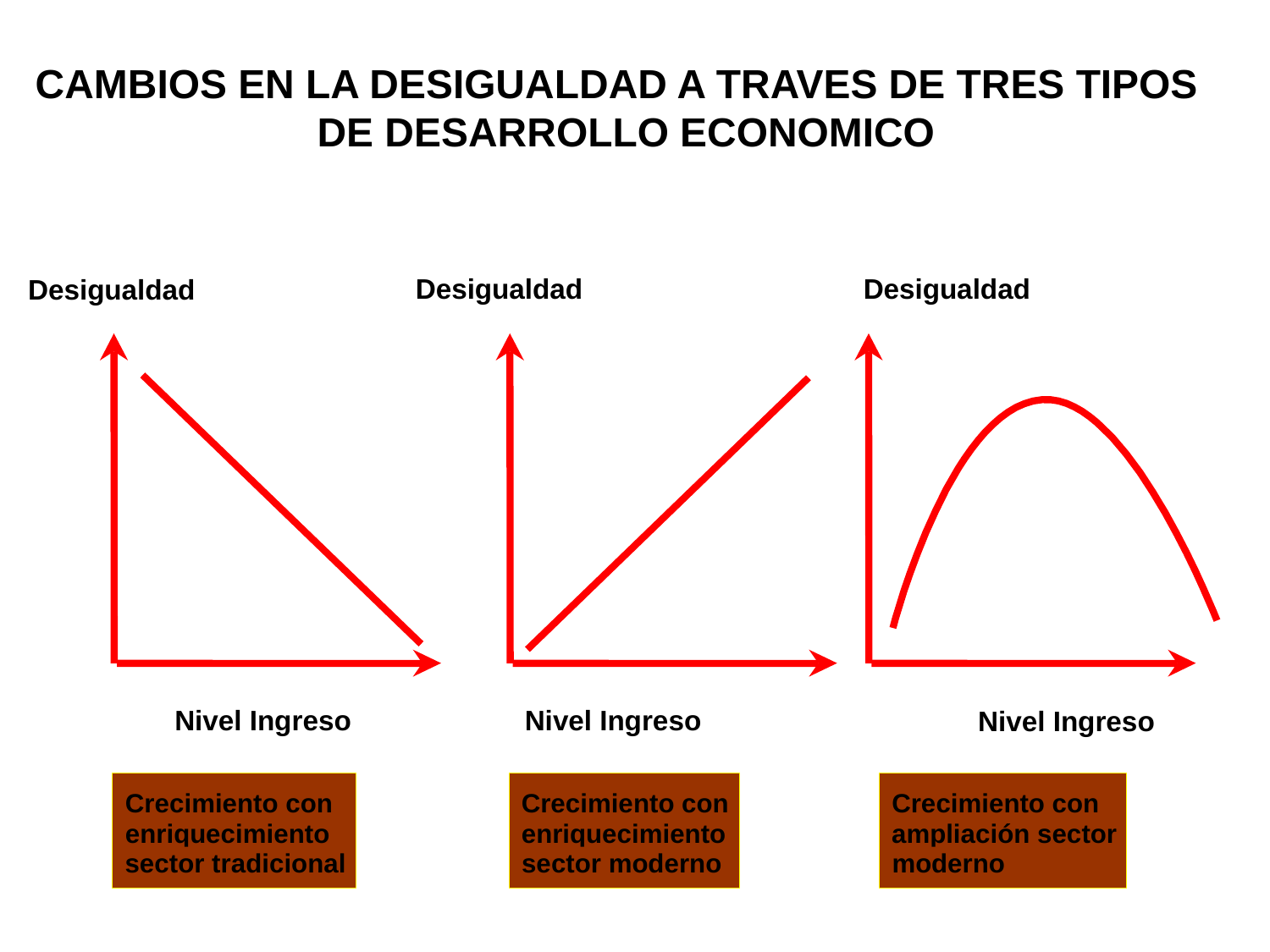

CAMBIOS EN LA DESIGUALDAD A TRAVES DE TRES TIPOS
DE DESARROLLO ECONOMICO
Desigualdad
Desigualdad
Desigualdad

Nivel Ingreso
Nivel Ingreso
Nivel Ingreso

Crecimiento con
Crecimiento con
Crecimiento con
enriquecimiento
enriquecimiento
ampliación sector
sector tradicional
sector moderno
moderno